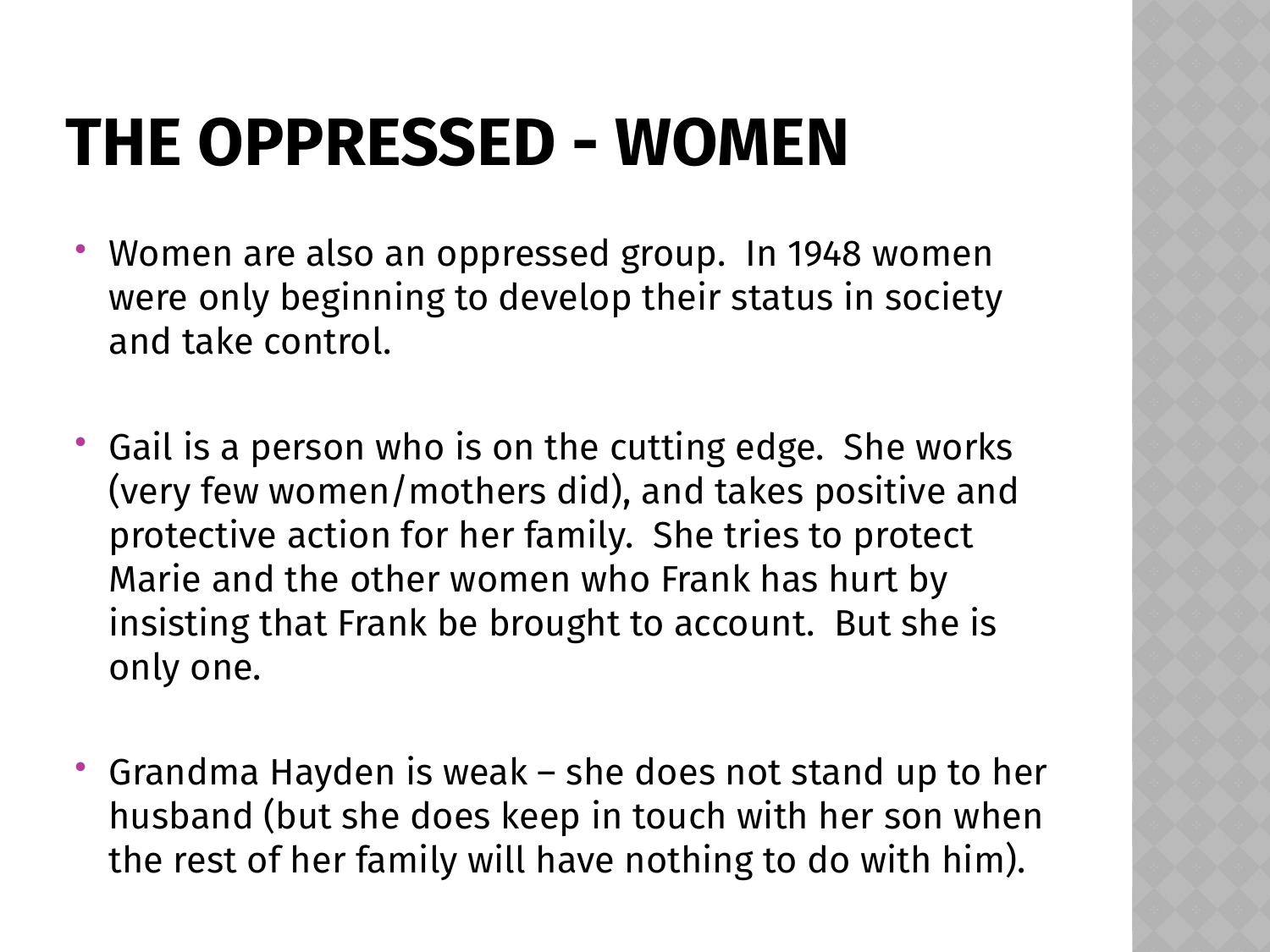

# The oppressed - women
Women are also an oppressed group.  In 1948 women were only beginning to develop their status in society and take control.

Gail is a person who is on the cutting edge.  She works (very few women/mothers did), and takes positive and protective action for her family.  She tries to protect Marie and the other women who Frank has hurt by insisting that Frank be brought to account.  But she is only one.

Grandma Hayden is weak – she does not stand up to her husband (but she does keep in touch with her son when the rest of her family will have nothing to do with him).